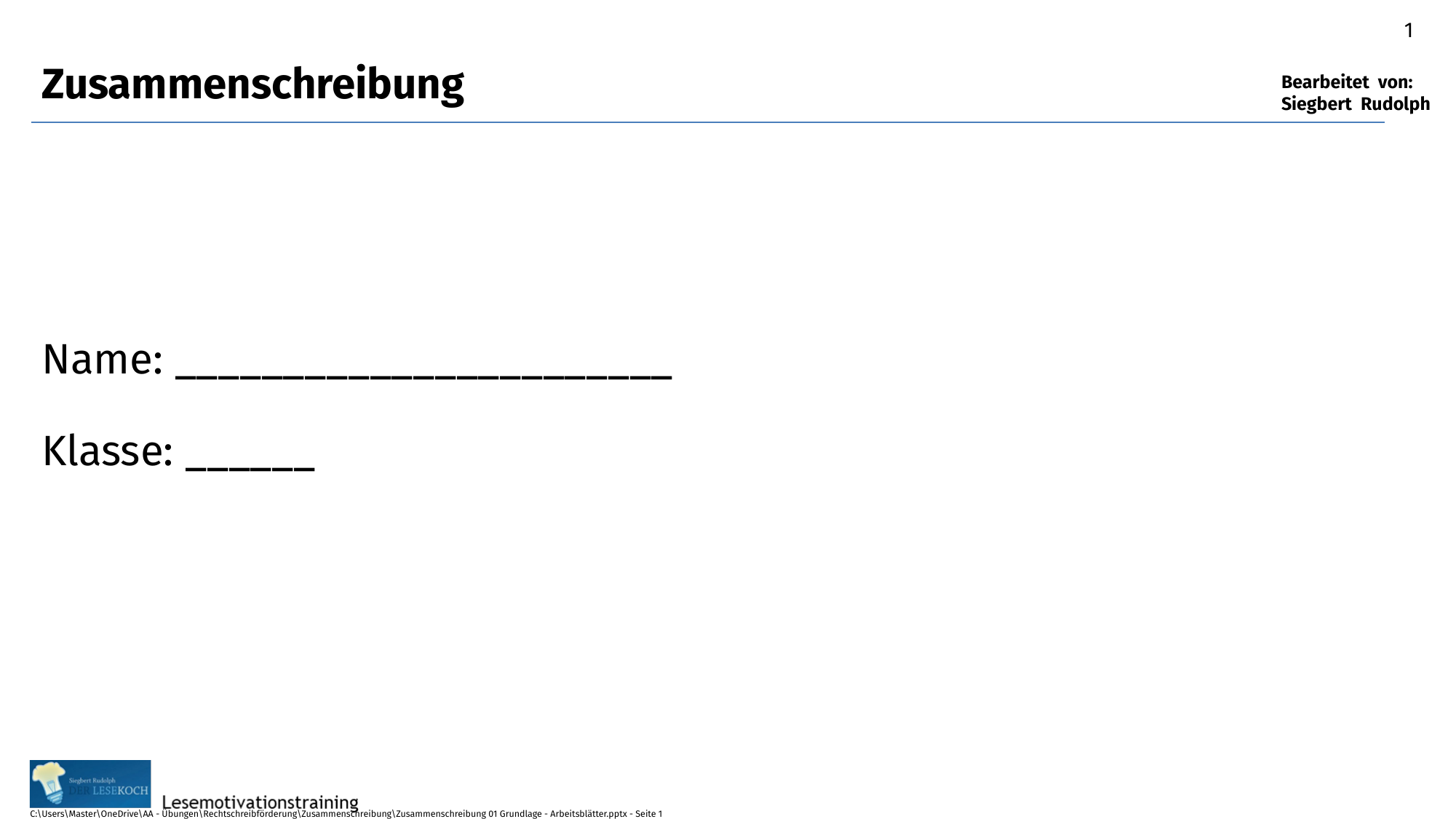

# Zusammenschreibung Name: _______________________ Klasse: ______
1

C:\Users\Master\OneDrive\AA - Übungen\Rechtschreibförderung\Zusammenschreibung\Zusammenschreibung 01 Grundlage - Arbeitsblätter.pptx - Seite 1